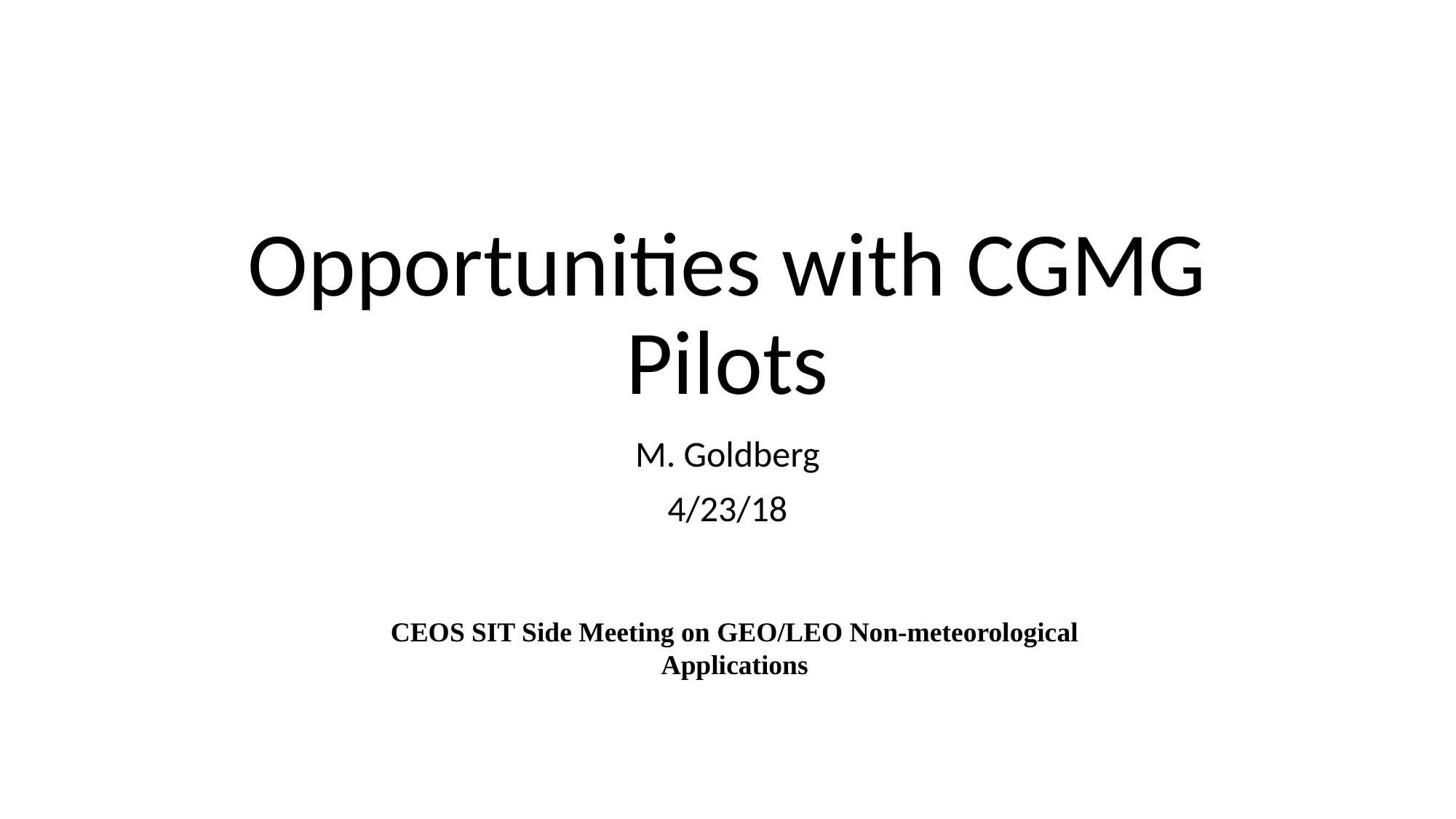

# Opportunities with CGMG Pilots
M. Goldberg
4/23/18
CEOS SIT Side Meeting on GEO/LEO Non-meteorological Applications